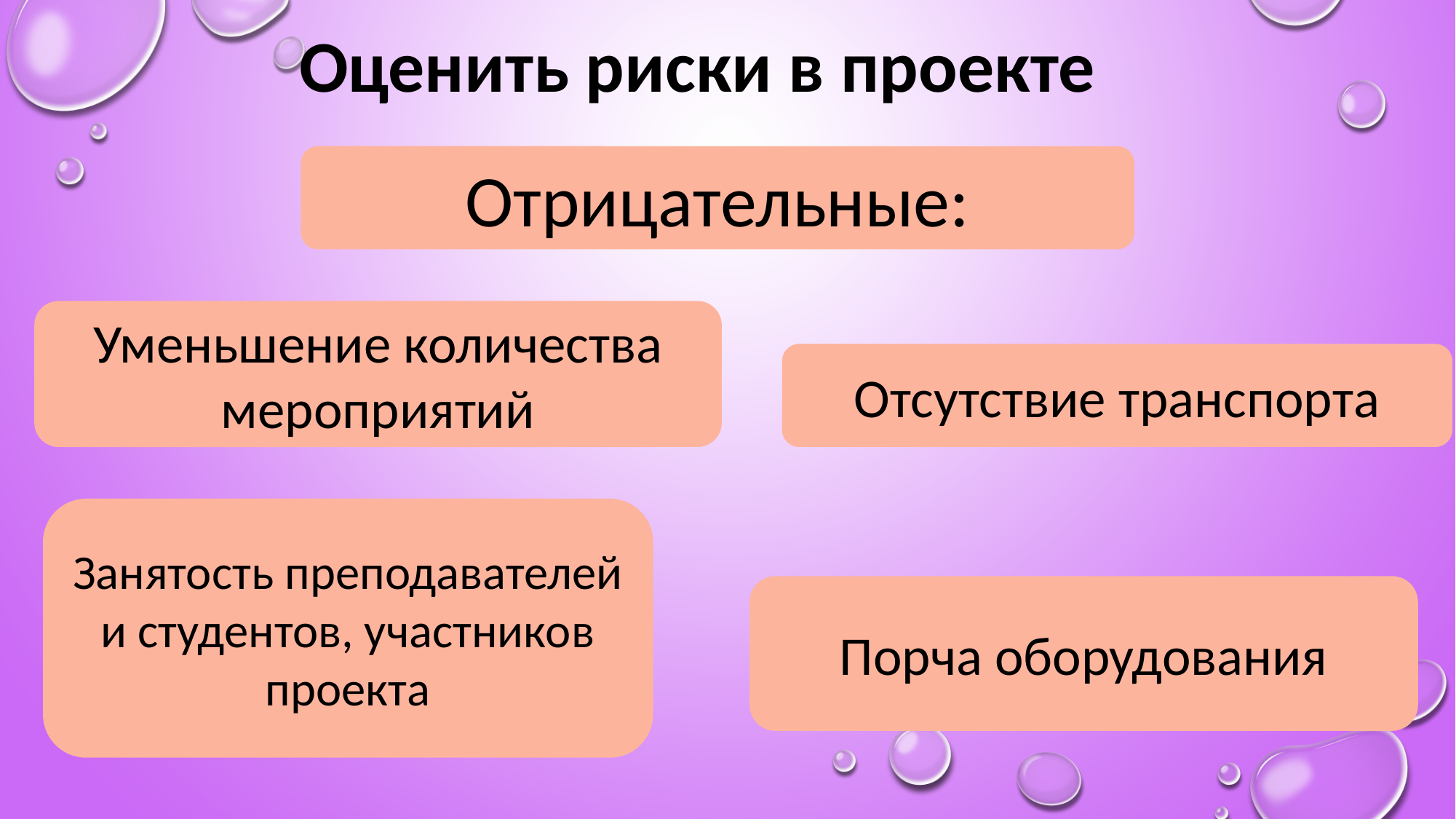

Оценить риски в проекте
Отрицательные:
Уменьшение количества мероприятий
Отсутствие транспорта
Занятость преподавателей и студентов, участников проекта
Порча оборудования